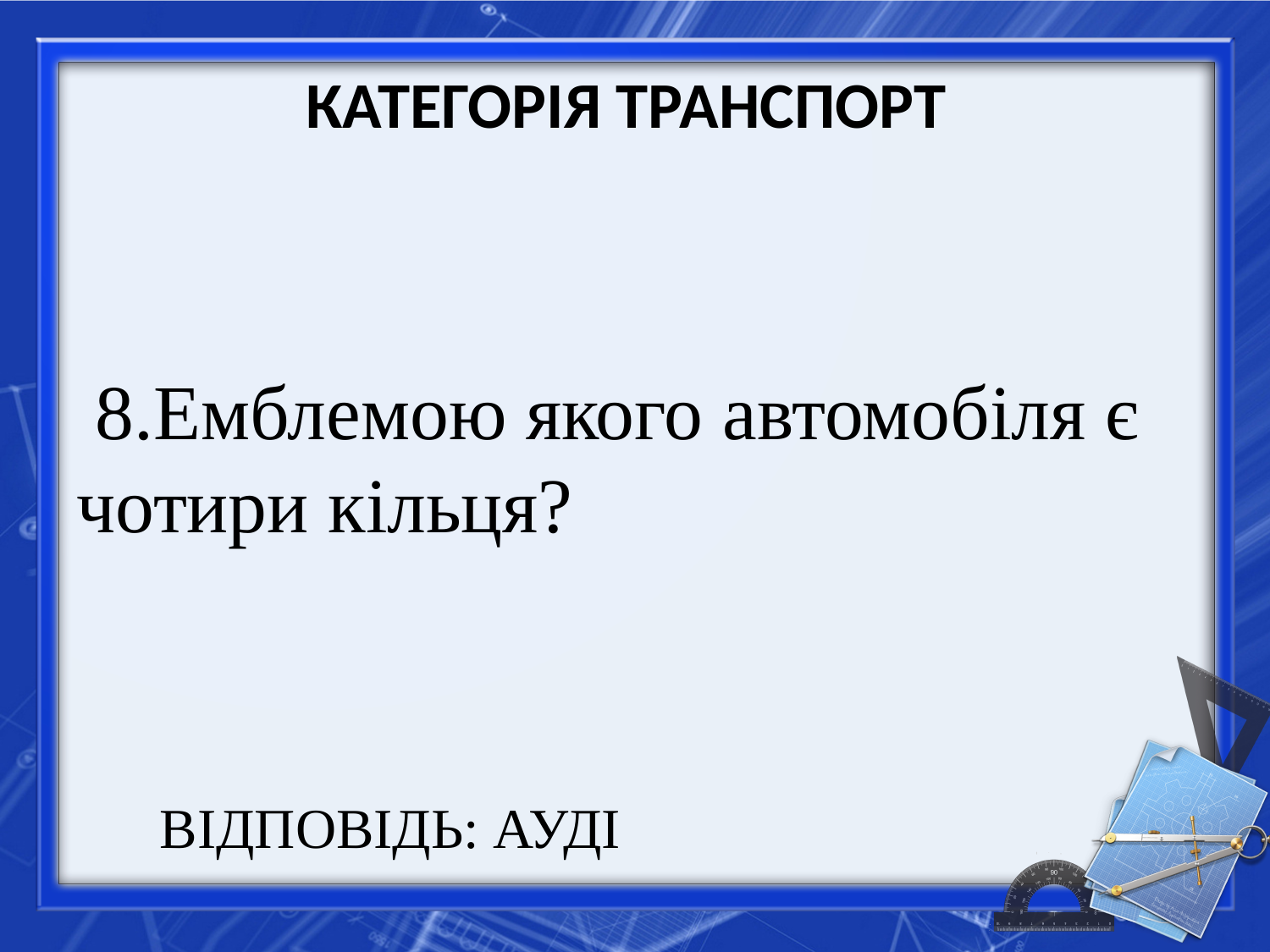

# КАТЕГОРІЯ ТРАНСПОРТ
 8.Емблемою якого автомобіля є чотири кільця?
ВІДПОВІДЬ: АУДІ